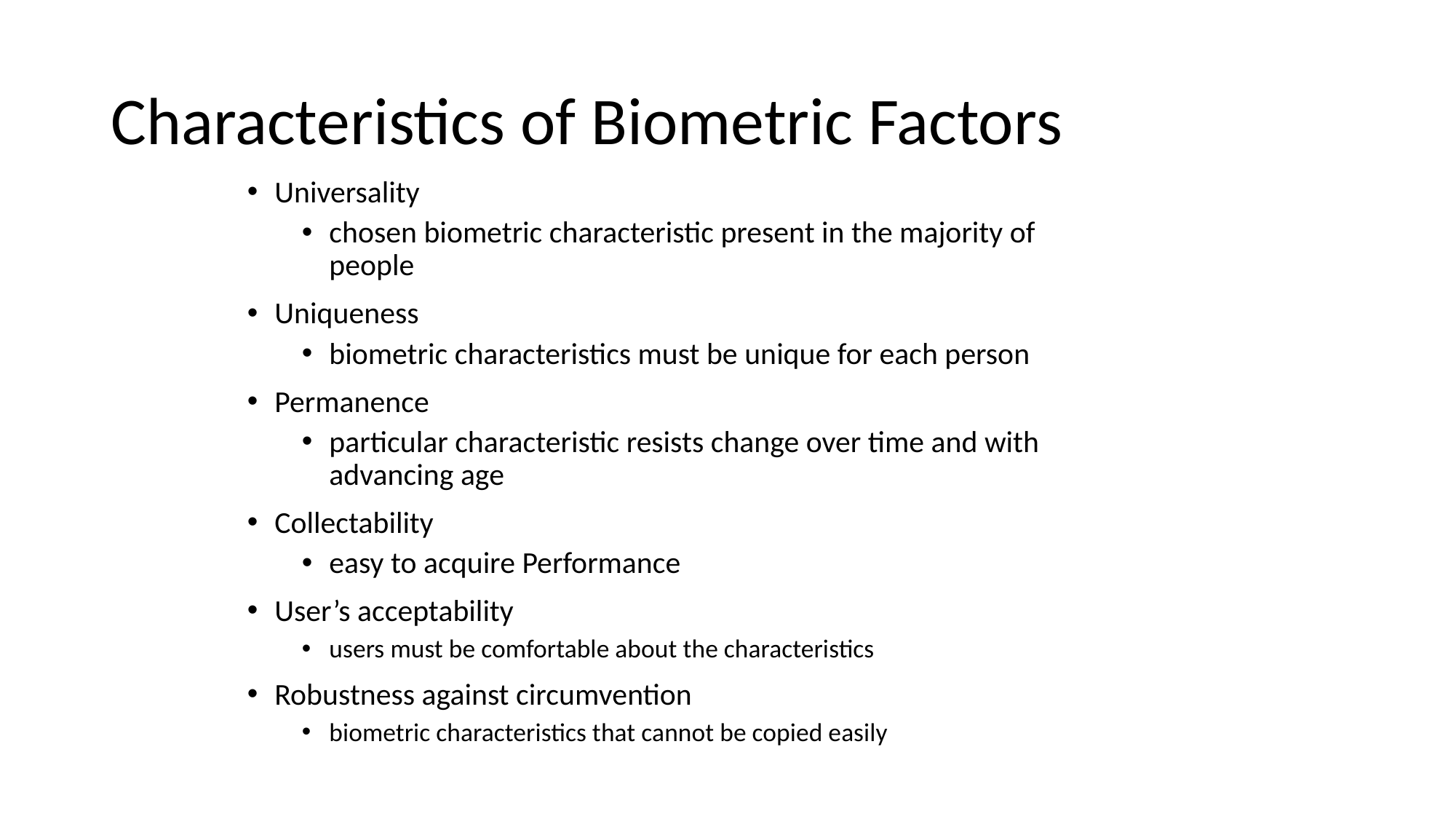

# Characteristics of Biometric Factors
Universality
chosen biometric characteristic present in the majority of people
Uniqueness
biometric characteristics must be unique for each person
Permanence
particular characteristic resists change over time and with advancing age
Collectability
easy to acquire Performance
User’s acceptability
users must be comfortable about the characteristics
Robustness against circumvention
biometric characteristics that cannot be copied easily